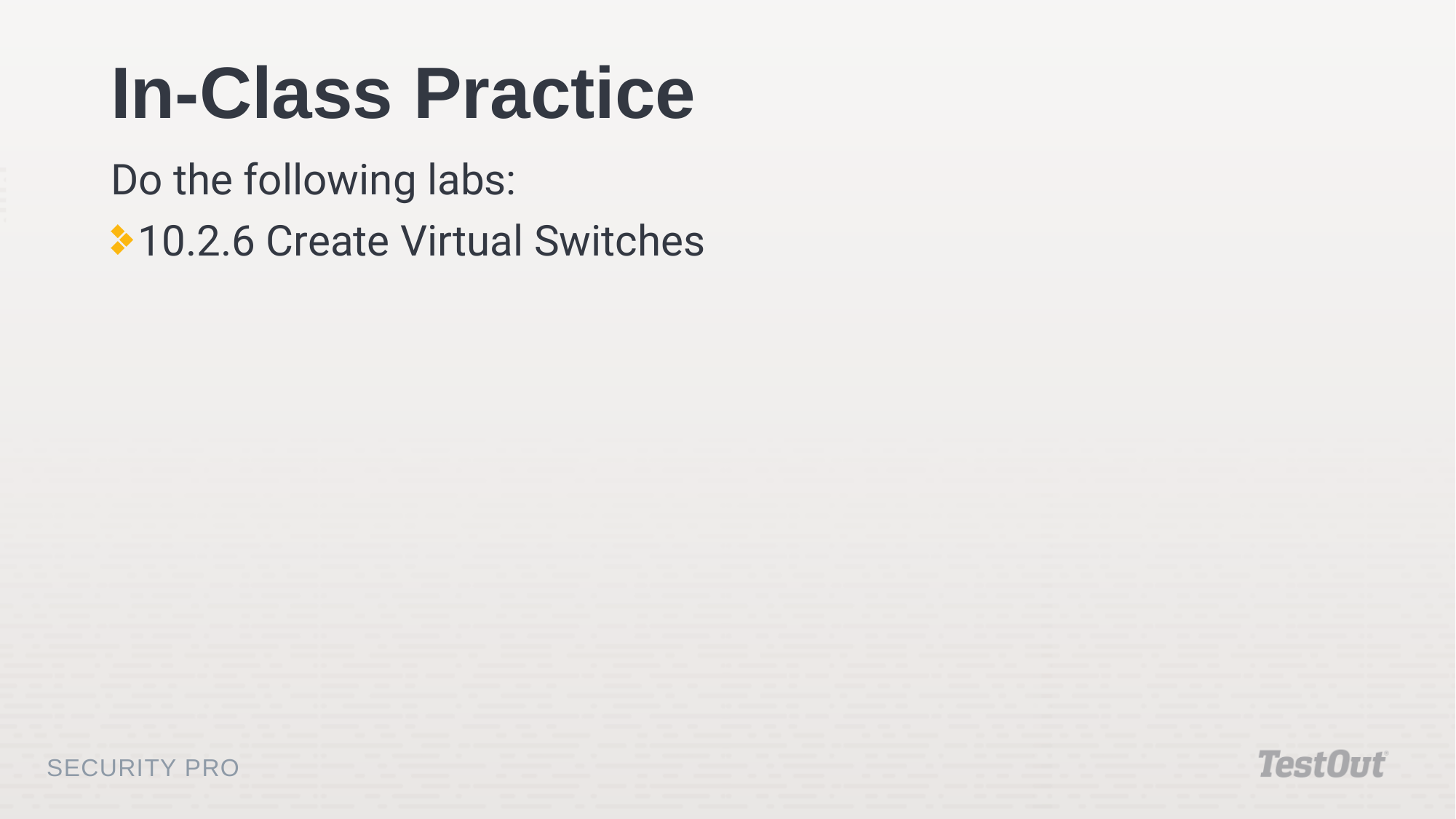

# In-Class Practice
Do the following labs:
10.2.6 Create Virtual Switches
Security Pro